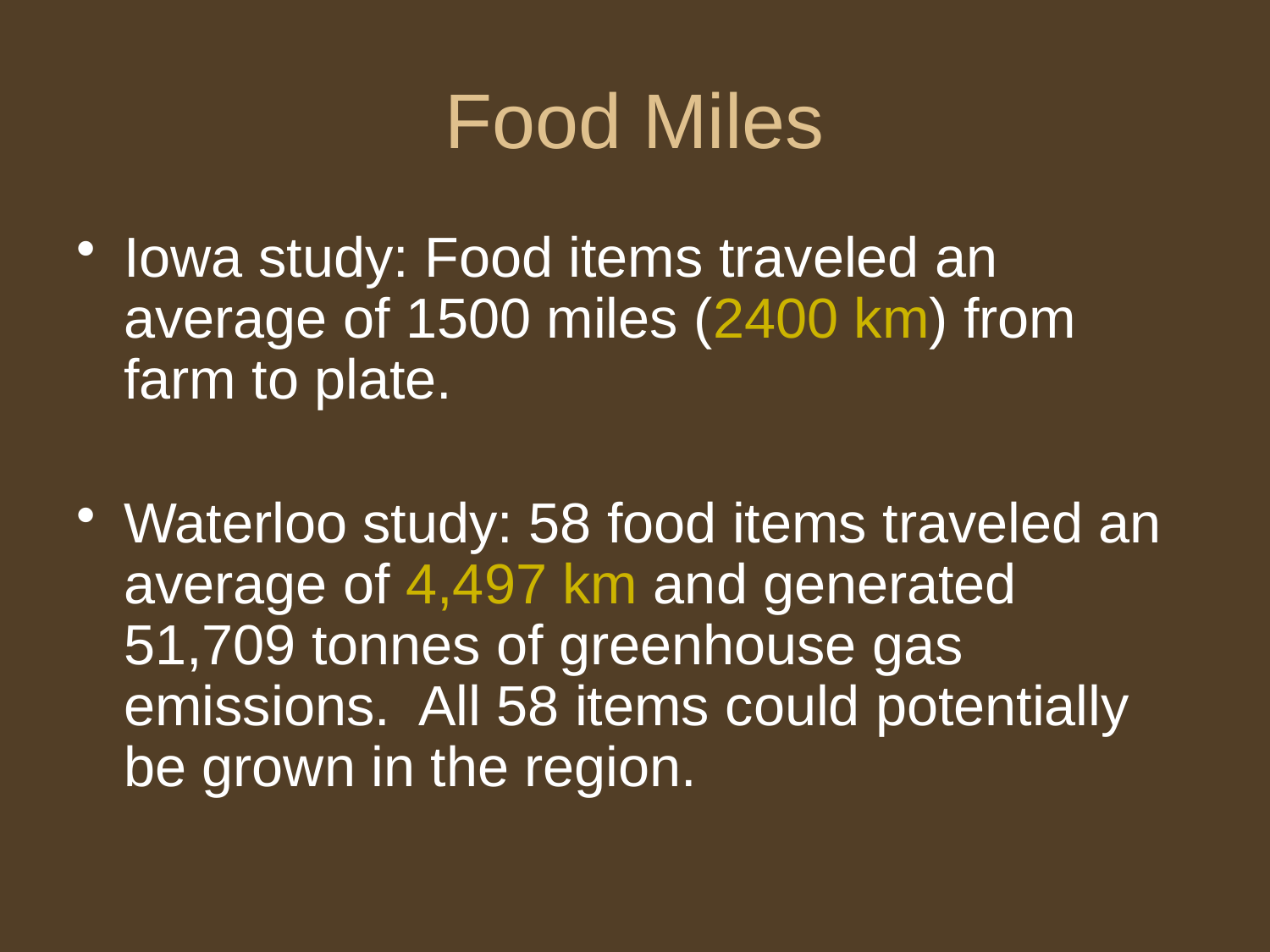

# Food Miles
Iowa study: Food items traveled an average of 1500 miles (2400 km) from farm to plate.

Waterloo study: 58 food items traveled an average of 4,497 km and generated 51,709 tonnes of greenhouse gas emissions.  All 58 items could potentially be grown in the region.